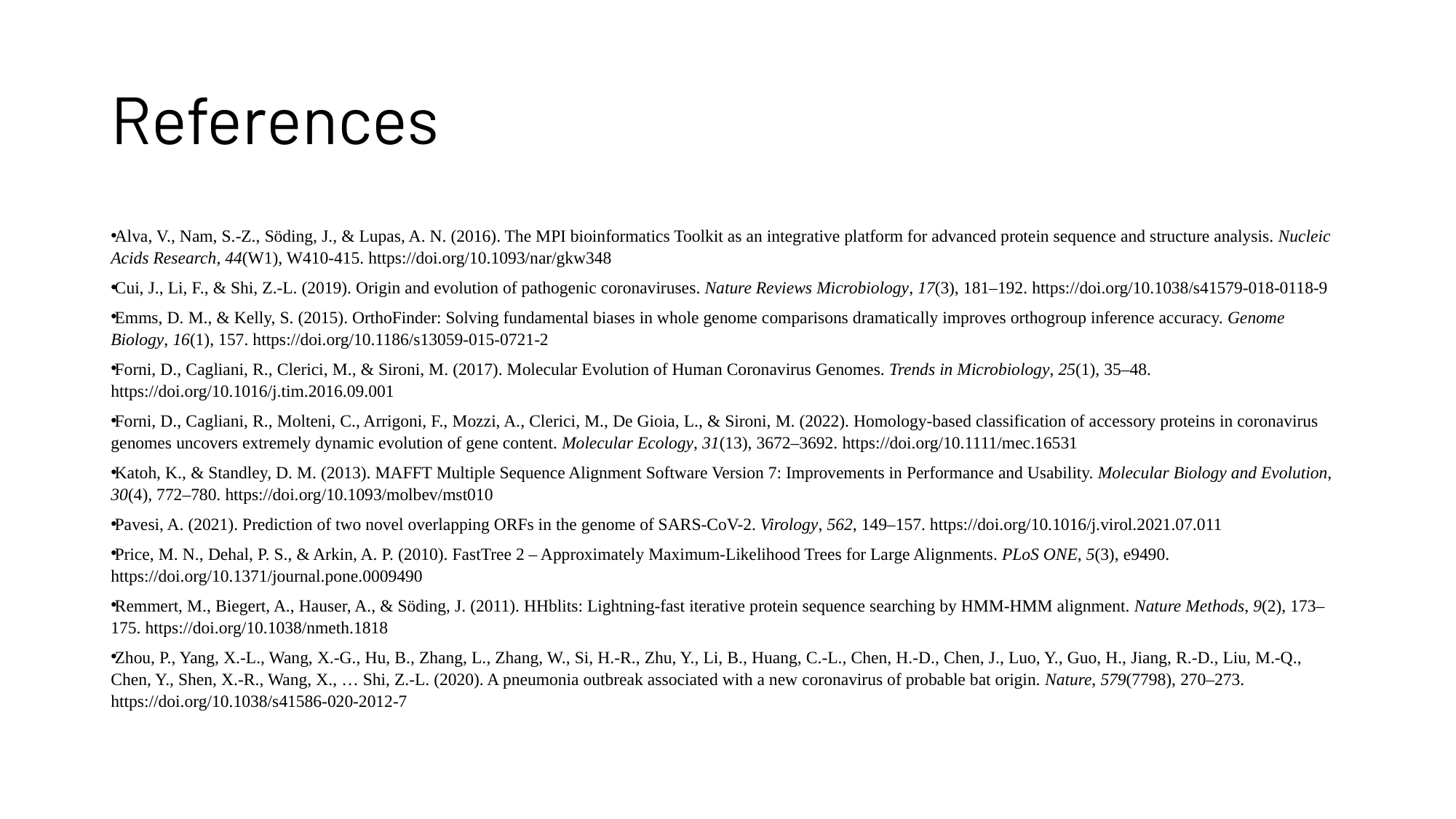

# References
Alva, V., Nam, S.-Z., Söding, J., & Lupas, A. N. (2016). The MPI bioinformatics Toolkit as an integrative platform for advanced protein sequence and structure analysis. Nucleic Acids Research, 44(W1), W410-415. https://doi.org/10.1093/nar/gkw348
Cui, J., Li, F., & Shi, Z.-L. (2019). Origin and evolution of pathogenic coronaviruses. Nature Reviews Microbiology, 17(3), 181–192. https://doi.org/10.1038/s41579-018-0118-9
Emms, D. M., & Kelly, S. (2015). OrthoFinder: Solving fundamental biases in whole genome comparisons dramatically improves orthogroup inference accuracy. Genome Biology, 16(1), 157. https://doi.org/10.1186/s13059-015-0721-2
Forni, D., Cagliani, R., Clerici, M., & Sironi, M. (2017). Molecular Evolution of Human Coronavirus Genomes. Trends in Microbiology, 25(1), 35–48. https://doi.org/10.1016/j.tim.2016.09.001
Forni, D., Cagliani, R., Molteni, C., Arrigoni, F., Mozzi, A., Clerici, M., De Gioia, L., & Sironi, M. (2022). Homology-based classification of accessory proteins in coronavirus genomes uncovers extremely dynamic evolution of gene content. Molecular Ecology, 31(13), 3672–3692. https://doi.org/10.1111/mec.16531
Katoh, K., & Standley, D. M. (2013). MAFFT Multiple Sequence Alignment Software Version 7: Improvements in Performance and Usability. Molecular Biology and Evolution, 30(4), 772–780. https://doi.org/10.1093/molbev/mst010
Pavesi, A. (2021). Prediction of two novel overlapping ORFs in the genome of SARS-CoV-2. Virology, 562, 149–157. https://doi.org/10.1016/j.virol.2021.07.011
Price, M. N., Dehal, P. S., & Arkin, A. P. (2010). FastTree 2 – Approximately Maximum-Likelihood Trees for Large Alignments. PLoS ONE, 5(3), e9490. https://doi.org/10.1371/journal.pone.0009490
Remmert, M., Biegert, A., Hauser, A., & Söding, J. (2011). HHblits: Lightning-fast iterative protein sequence searching by HMM-HMM alignment. Nature Methods, 9(2), 173–175. https://doi.org/10.1038/nmeth.1818
Zhou, P., Yang, X.-L., Wang, X.-G., Hu, B., Zhang, L., Zhang, W., Si, H.-R., Zhu, Y., Li, B., Huang, C.-L., Chen, H.-D., Chen, J., Luo, Y., Guo, H., Jiang, R.-D., Liu, M.-Q., Chen, Y., Shen, X.-R., Wang, X., … Shi, Z.-L. (2020). A pneumonia outbreak associated with a new coronavirus of probable bat origin. Nature, 579(7798), 270–273. https://doi.org/10.1038/s41586-020-2012-7